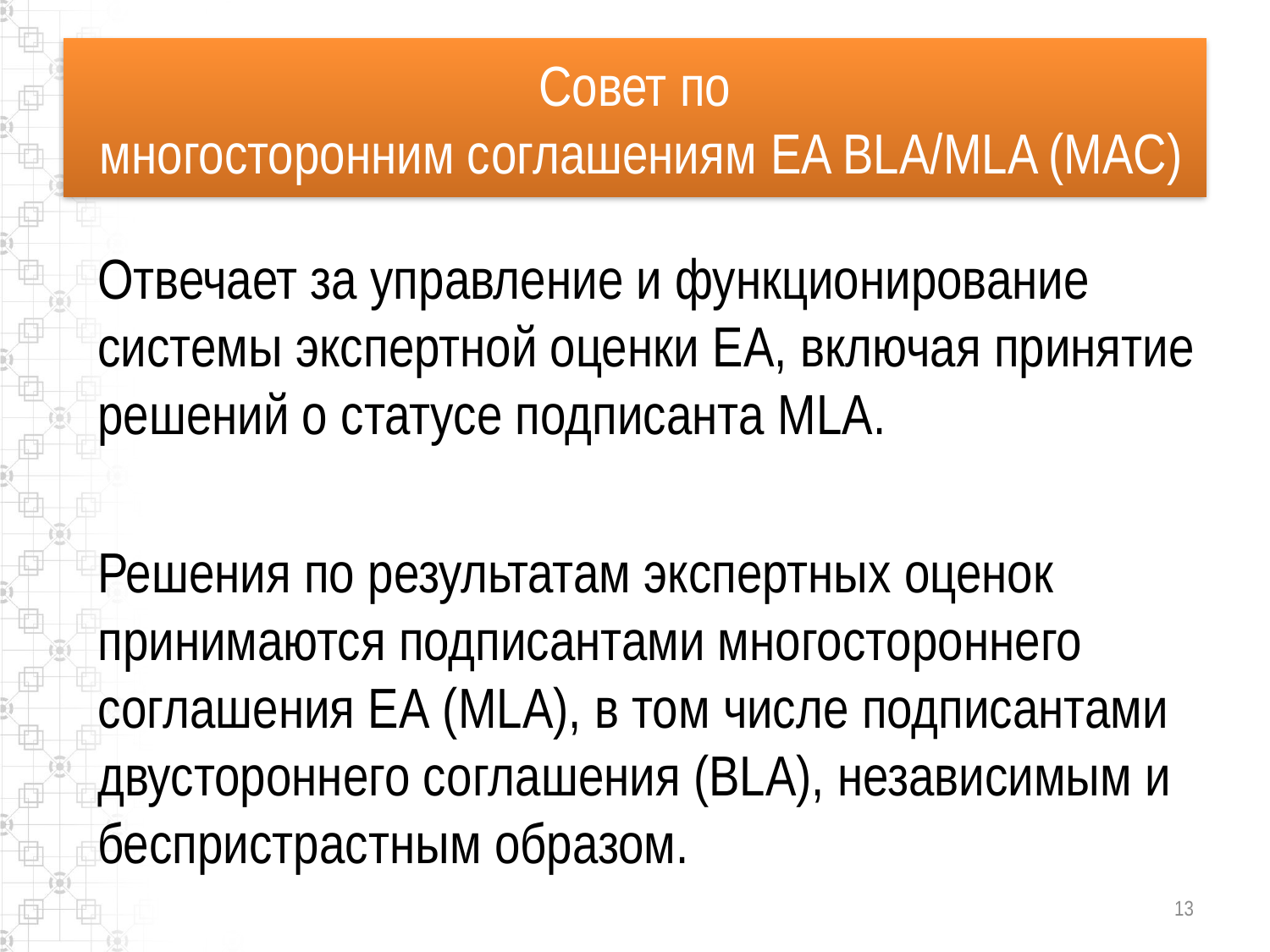

# Совет по
 многосторонним соглашениям EA BLA/MLA (MAC)
Отвечает за управление и функционирование системы экспертной оценки EA, включая принятие решений о статусе подписанта MLA.

Решения по результатам экспертных оценок принимаются подписантами многостороннего соглашения ЕА (MLA), в том числе подписантами двустороннего соглашения (BLA), независимым и беспристрастным образом.

13